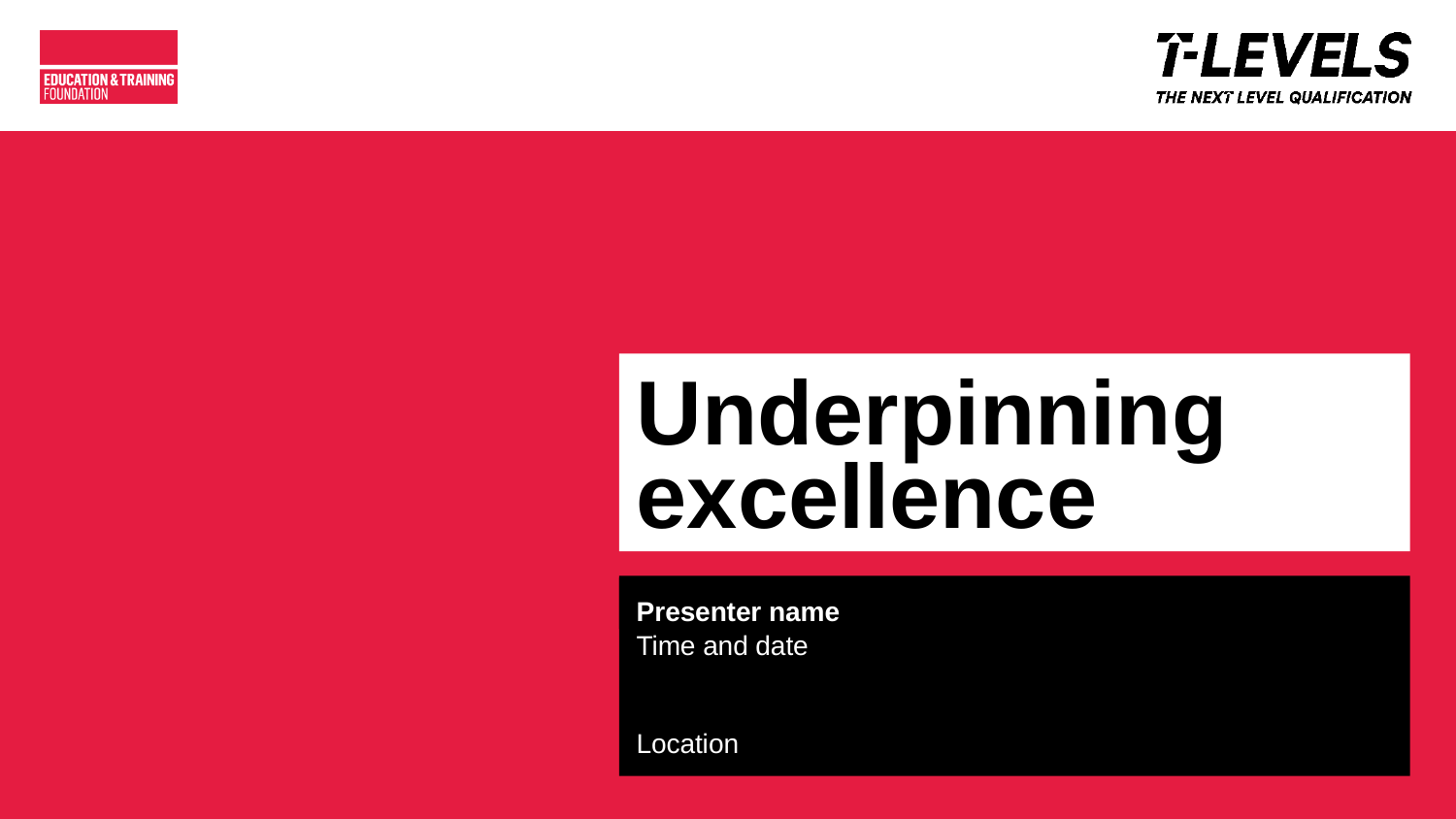

# Underpinning excellence
Presenter name
Time and date
Location